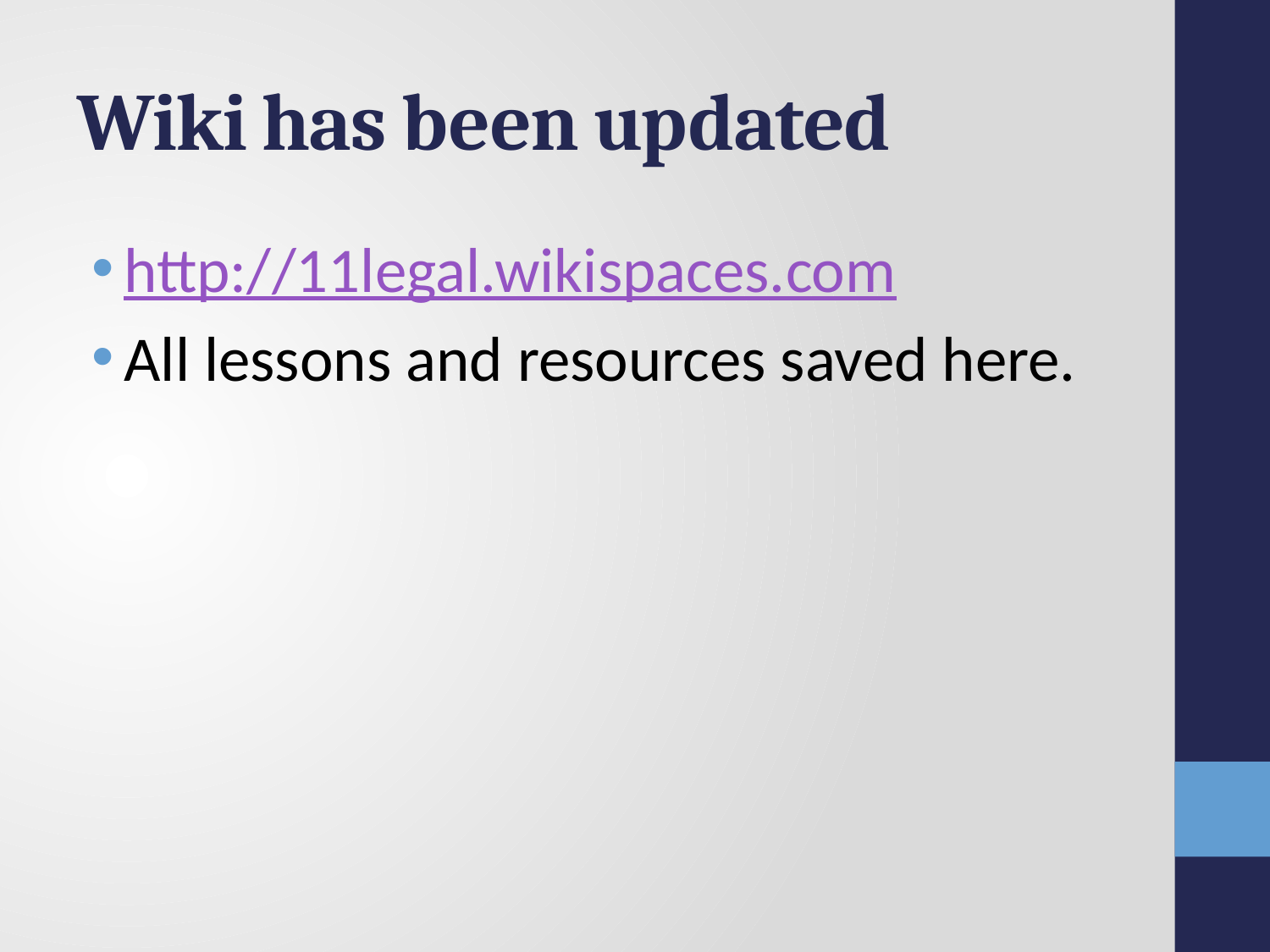

# Wiki has been updated
http://11legal.wikispaces.com
All lessons and resources saved here.